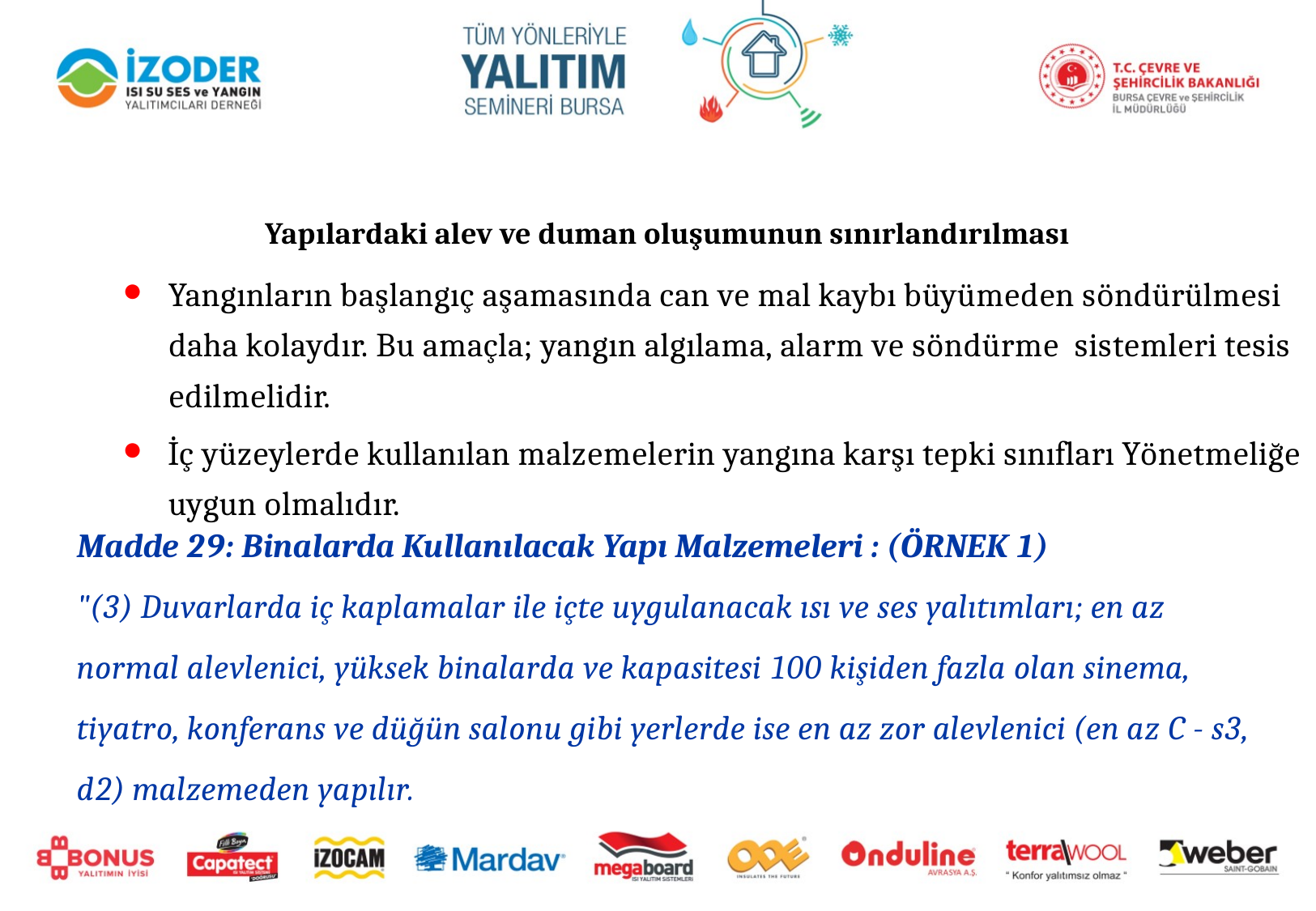

Yapılardaki alev ve duman oluşumunun sınırlandırılması
Yangınların başlangıç aşamasında can ve mal kaybı büyümeden söndürülmesi daha kolaydır. Bu amaçla; yangın algılama, alarm ve söndürme  sistemleri tesis edilmelidir.
İç yüzeylerde kullanılan malzemelerin yangına karşı tepki sınıfları Yönetmeliğe uygun olmalıdır.
Madde 29: Binalarda Kullanılacak Yapı Malzemeleri : (ÖRNEK 1)
"(3) Duvarlarda iç kaplamalar ile içte uygulanacak ısı ve ses yalıtımları; en az normal alevlenici, yüksek binalarda ve kapasitesi 100 kişiden fazla olan sinema, tiyatro, konferans ve düğün salonu gibi yerlerde ise en az zor alevlenici (en az C - s3, d2) malzemeden yapılır.